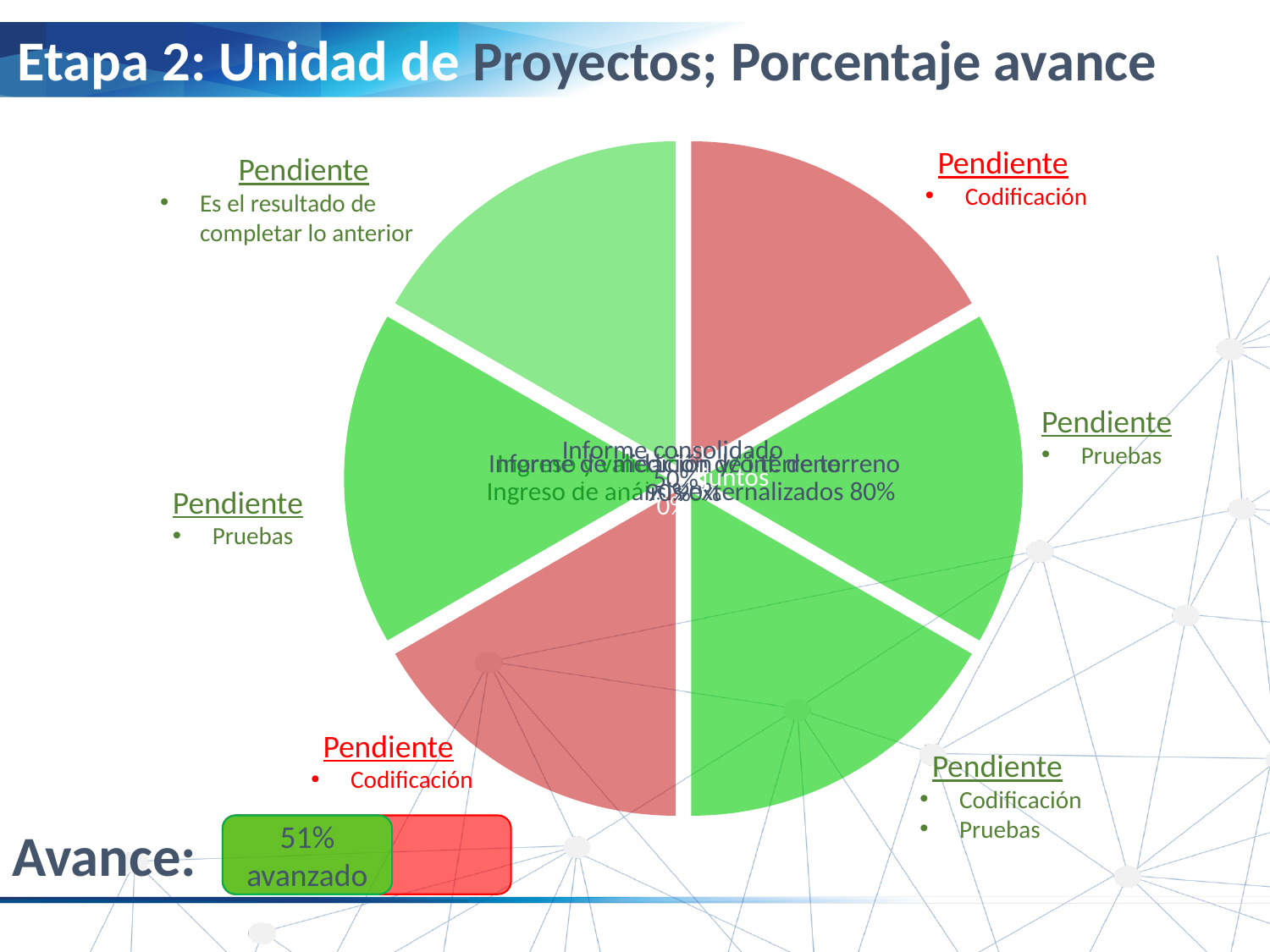

Etapa 2: Unidad de Proyectos; Porcentaje avance
Emisión de cadenas de custodia
0%
Ingreso y validación de inf. de terreno
90%
Ingreso de análisis externalizados 80%
Carga de adjuntos
0%
Informe de medición y/o terreno
90%
Informe consolidado
50%
Pendiente
Codificación
Pendiente
Es el resultado de completar lo anterior
Pendiente
Pruebas
Pendiente
Pruebas
Pendiente
Codificación
Pendiente
Codificación
Pruebas
Avance:

51% avanzado